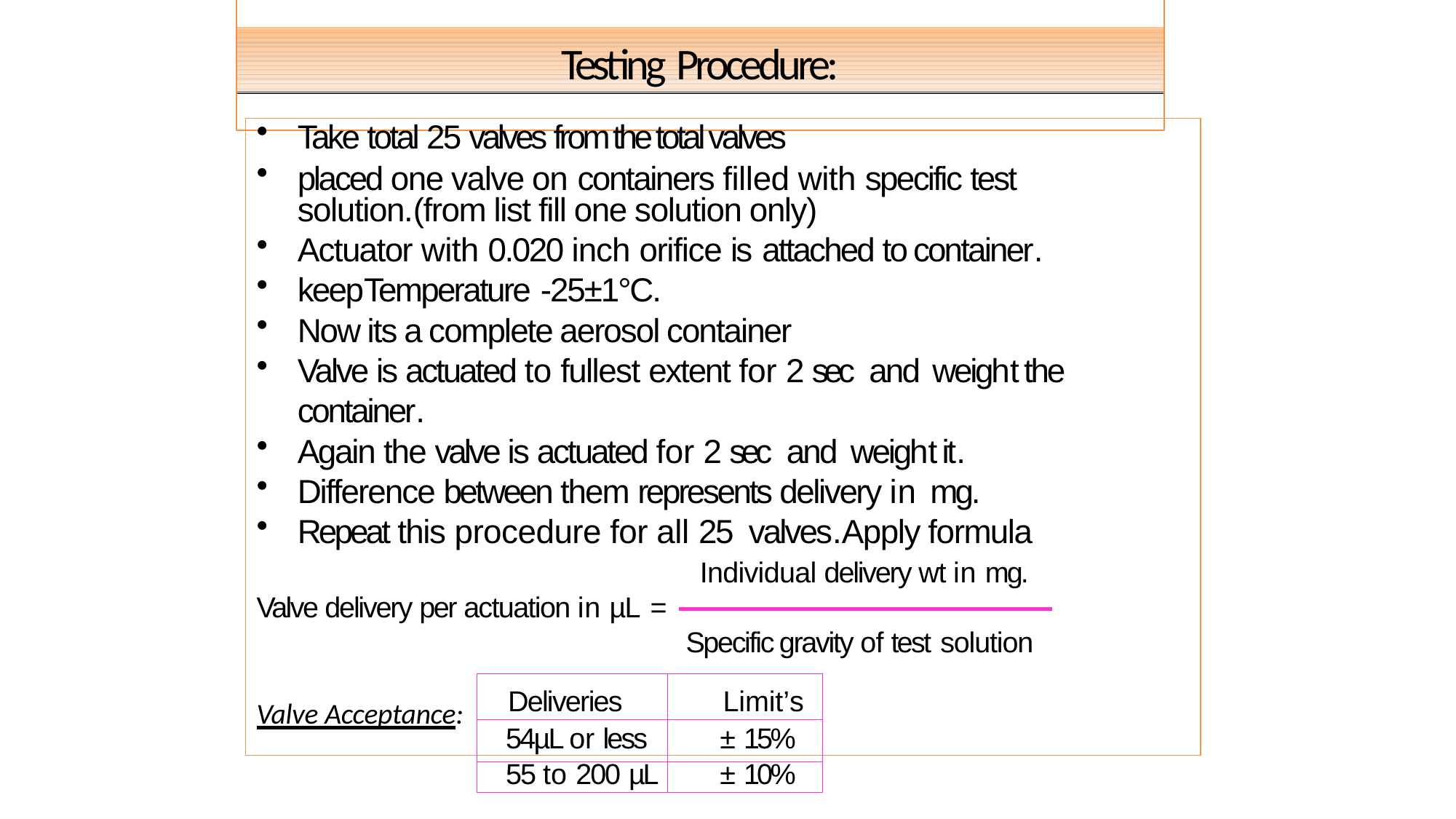

# Testing Procedure:
Take total 25 valves from the total valves
placed one valve on containers filled with specific test  solution.(from list fill one solution only)
Actuator with 0.020 inch orifice is attached to container.
keepTemperature -25±1°C.
Now its a complete aerosol container
Valve is actuated to fullest extent for 2 sec  and weight the container.
Again the valve is actuated for 2 sec  and weight it.
Difference between them represents delivery in mg.
Repeat this procedure for all 25  valves.Apply formula
Individual delivery wt in mg.
Valve delivery per actuation in µL =
Specific gravity of test solution

Valve Acceptance:

| Deliveries | Limit’s |
| --- | --- |
| 54µL or less | ± 15% |
| 55 to 200 µL | ± 10% |